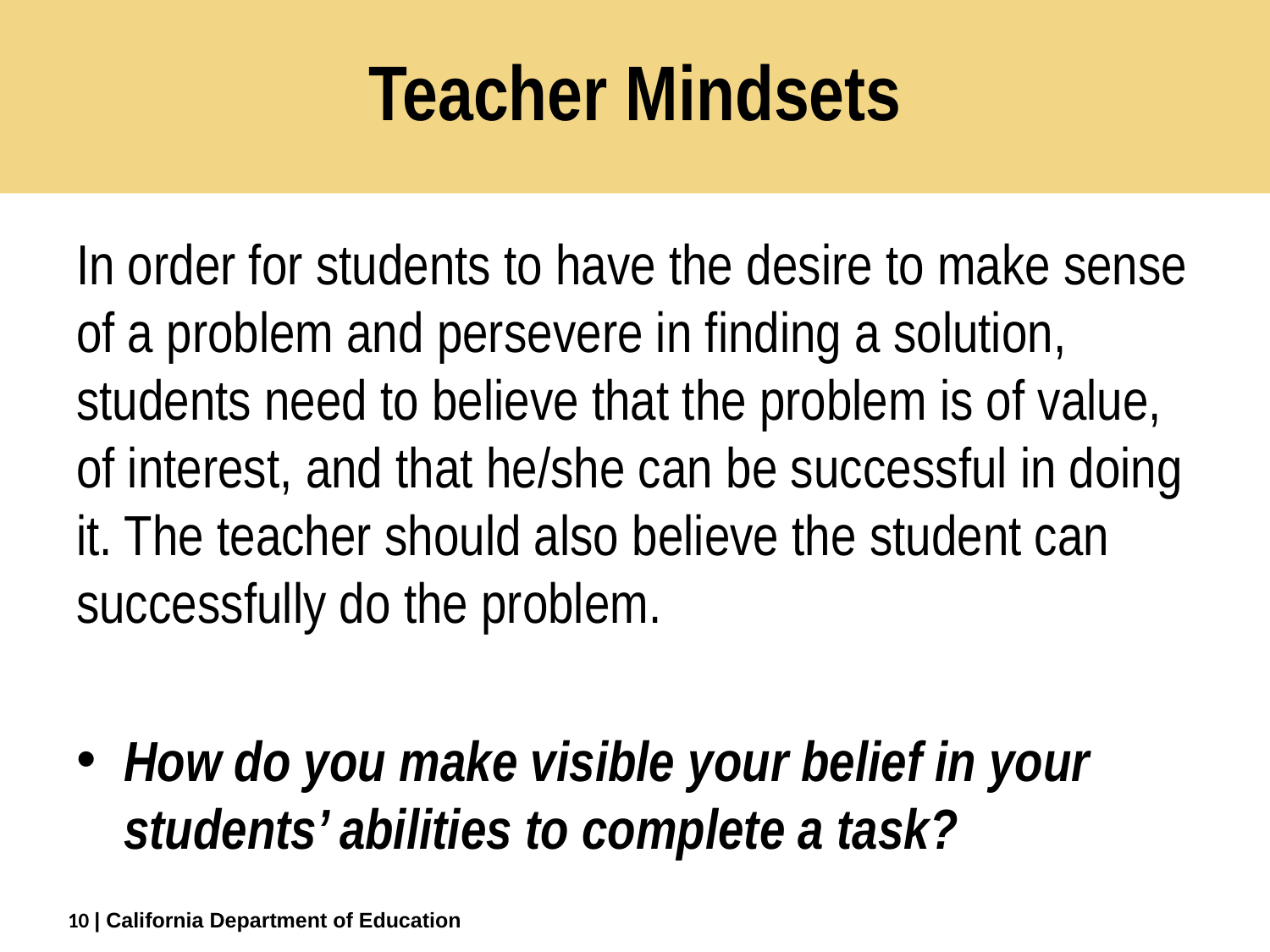

# Teacher Mindsets
In order for students to have the desire to make sense of a problem and persevere in finding a solution, students need to believe that the problem is of value, of interest, and that he/she can be successful in doing it. The teacher should also believe the student can successfully do the problem.

How do you make visible your belief in your students’ abilities to complete a task?
10
| California Department of Education